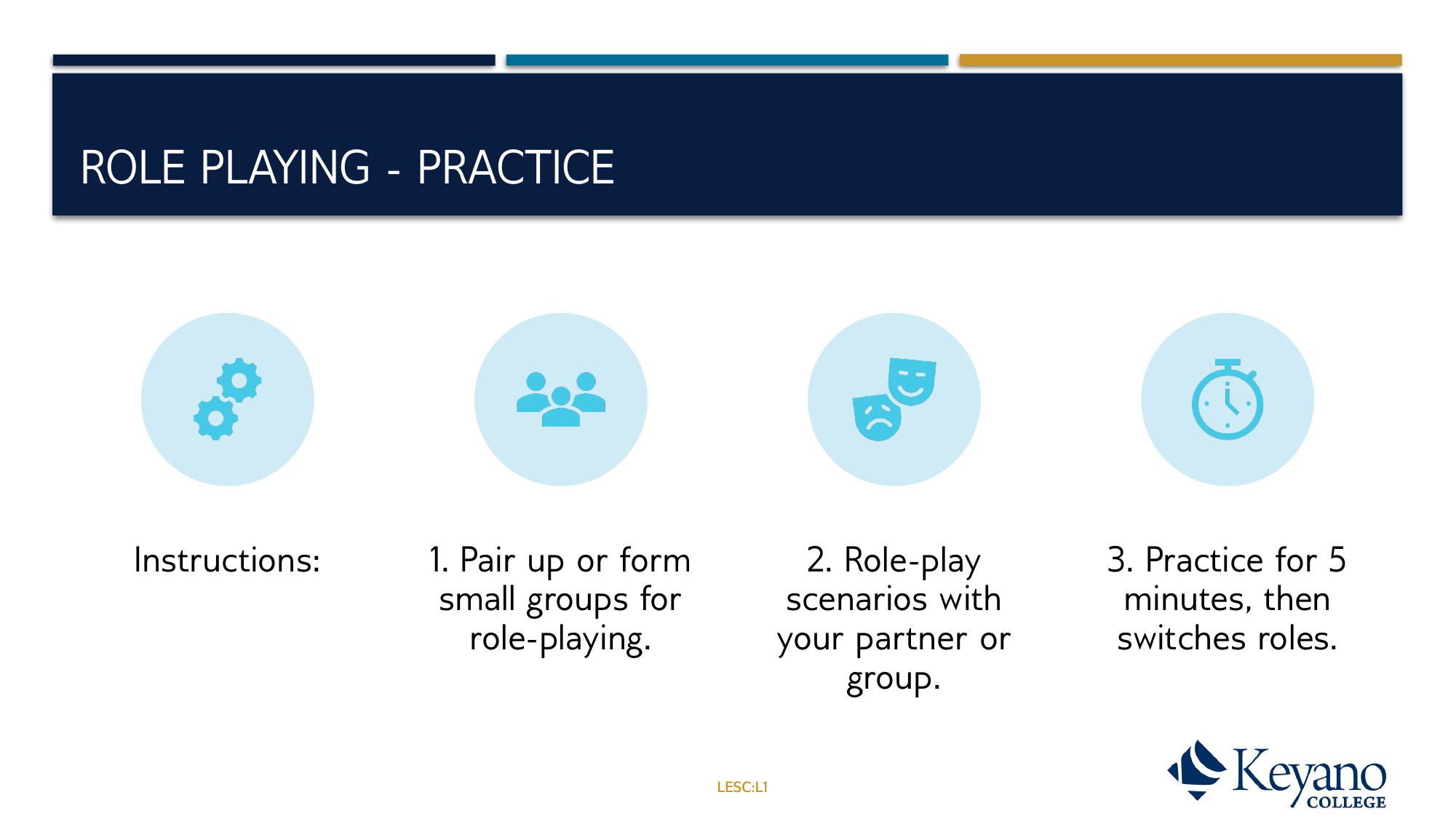

# Role Playing - practice
Instructions:
1. Pair up or form small groups for role-playing.
2. Role-play scenarios with your partner or group.
3. Practice for 5 minutes, then switches roles.
LESC:L1